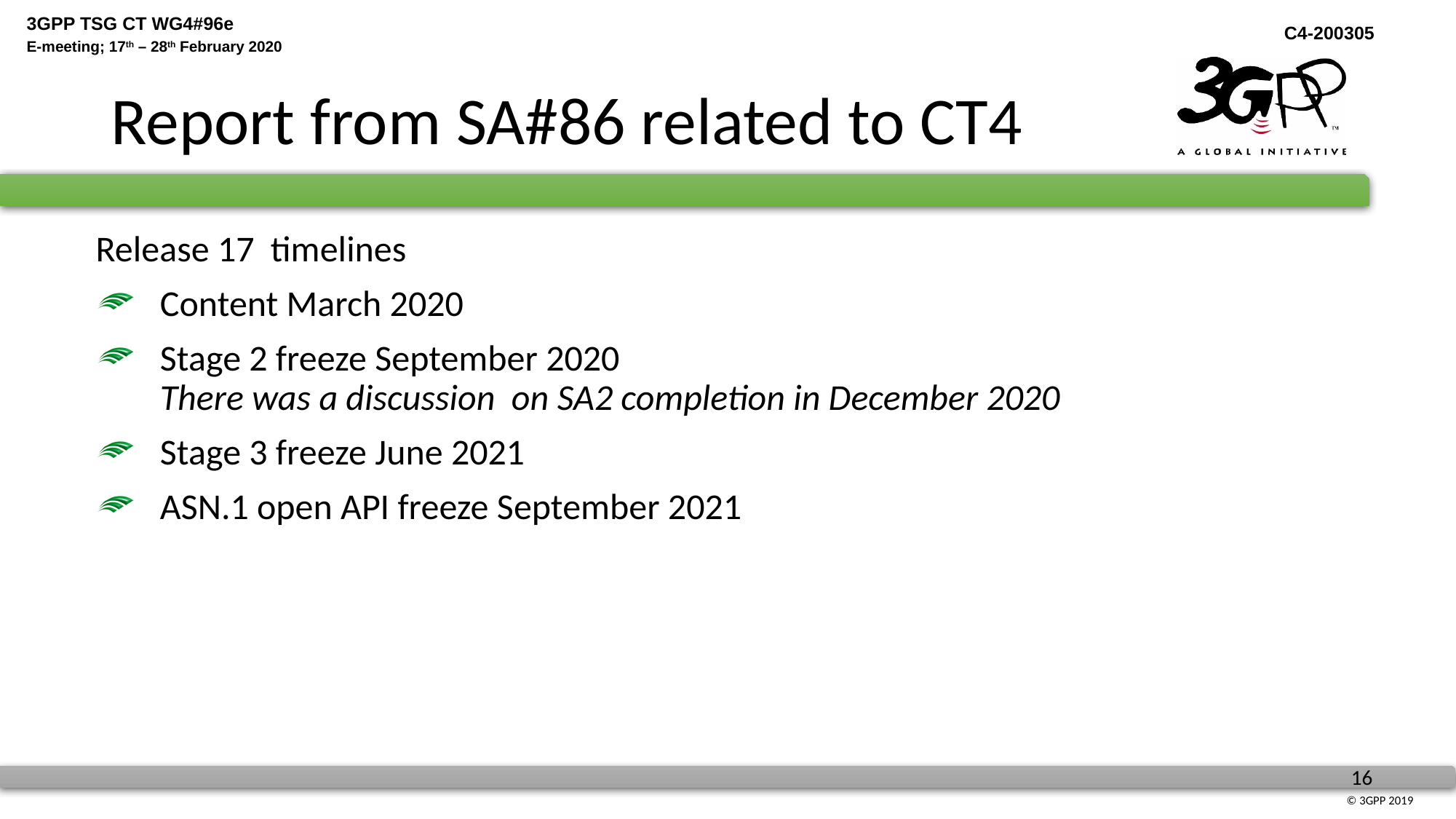

# Report from SA#86 related to CT4
Release 17  timelines
Content March 2020
Stage 2 freeze September 2020
There was a discussion  on SA2 completion in December 2020
Stage 3 freeze June 2021
ASN.1 open API freeze September 2021